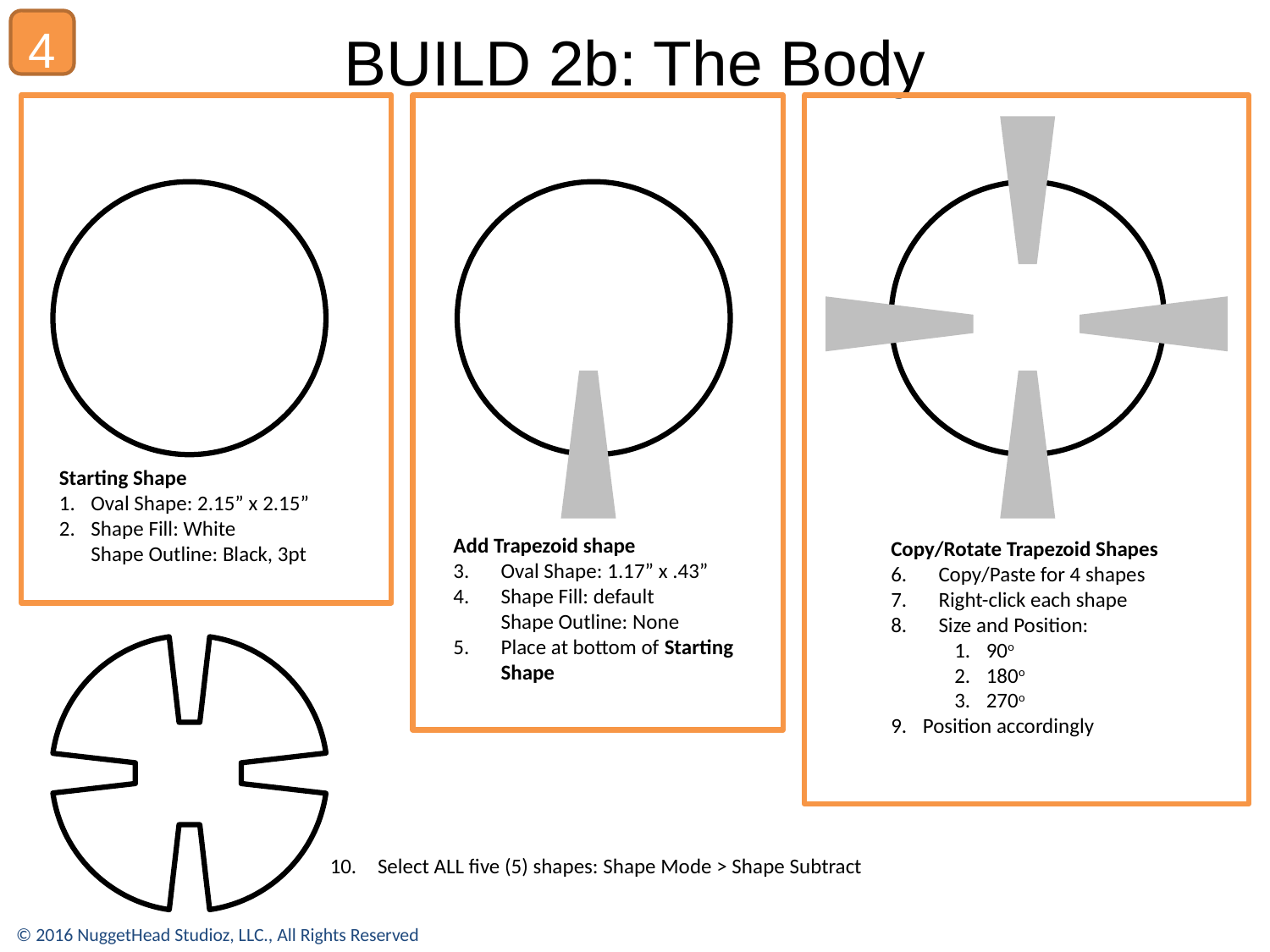

4
# BUILD 2b: The Body

Starting Shape
Oval Shape: 2.15” x 2.15”
Shape Fill: White
Shape Outline: Black, 3pt
Add Trapezoid shape
Oval Shape: 1.17” x .43”
Shape Fill: default
Shape Outline: None
Place at bottom of Starting Shape
Copy/Rotate Trapezoid Shapes
Copy/Paste for 4 shapes
Right-click each shape
Size and Position:
90o
180o
270o
Position accordingly

Select ALL five (5) shapes: Shape Mode > Shape Subtract